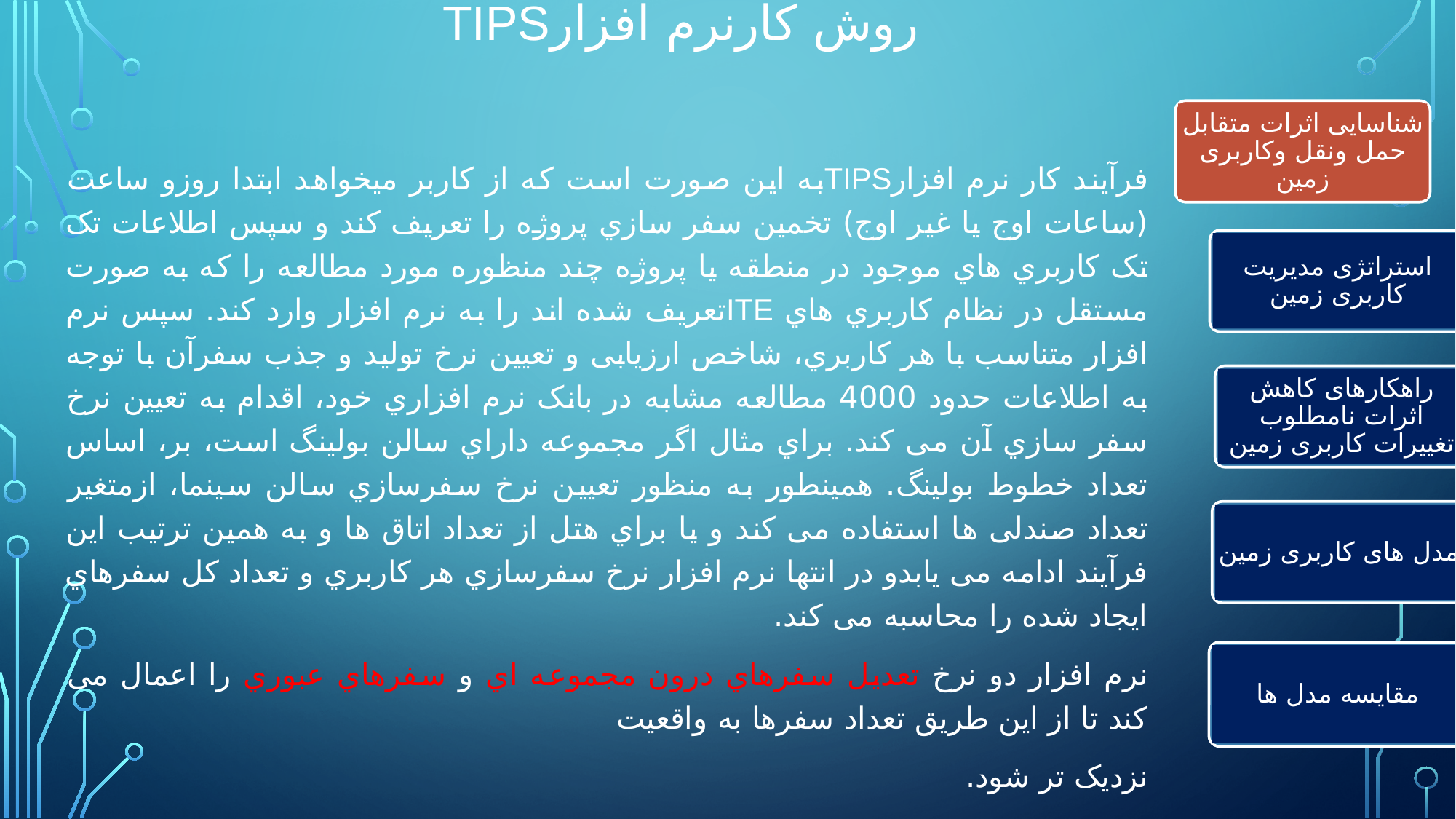

# روش کارنرم افزارTIPS

شناسایی اثرات متقابل حمل ونقل وکاربری زمین
فرآیند کار نرم افزارTIPSبه این صورت است که از کاربر میخواهد ابتدا روزو ساعت (ساعات اوج یا غیر اوج) تخمین سفر سازي پروژه را تعریف کند و سپس اطلاعات تک تک کاربري هاي موجود در منطقه یا پروژه چند منظوره مورد مطالعه را که به صورت مستقل در نظام کاربري هاي ITEتعریف شده اند را به نرم افزار وارد کند. سپس نرم افزار متناسب با هر کاربري، شاخص ارزیابی و تعیین نرخ تولید و جذب سفرآن با توجه به اطلاعات حدود 4000 مطالعه مشابه در بانک نرم افزاري خود، اقدام به تعیین نرخ سفر سازي آن می کند. براي مثال اگر مجموعه داراي سالن بولینگ است، بر، اساس تعداد خطوط بولینگ. همینطور به منظور تعیین نرخ سفرسازي سالن سینما، ازمتغیر تعداد صندلی ها استفاده می کند و یا براي هتل از تعداد اتاق ها و به همین ترتیب این فرآیند ادامه می یابدو در انتها نرم افزار نرخ سفرسازي هر کاربري و تعداد کل سفرهاي ایجاد شده را محاسبه می کند.
نرم افزار دو نرخ تعدیل سفرهاي درون مجموعه اي و سفرهاي عبوري را اعمال می کند تا از این طریق تعداد سفرها به واقعیت
نزدیک تر شود.

استراتژی مدیریت کاربری زمین

راهکارهای کاهش اثرات نامطلوب تغییرات کاربری زمین

مدل های کاربری زمین

مقایسه مدل ها